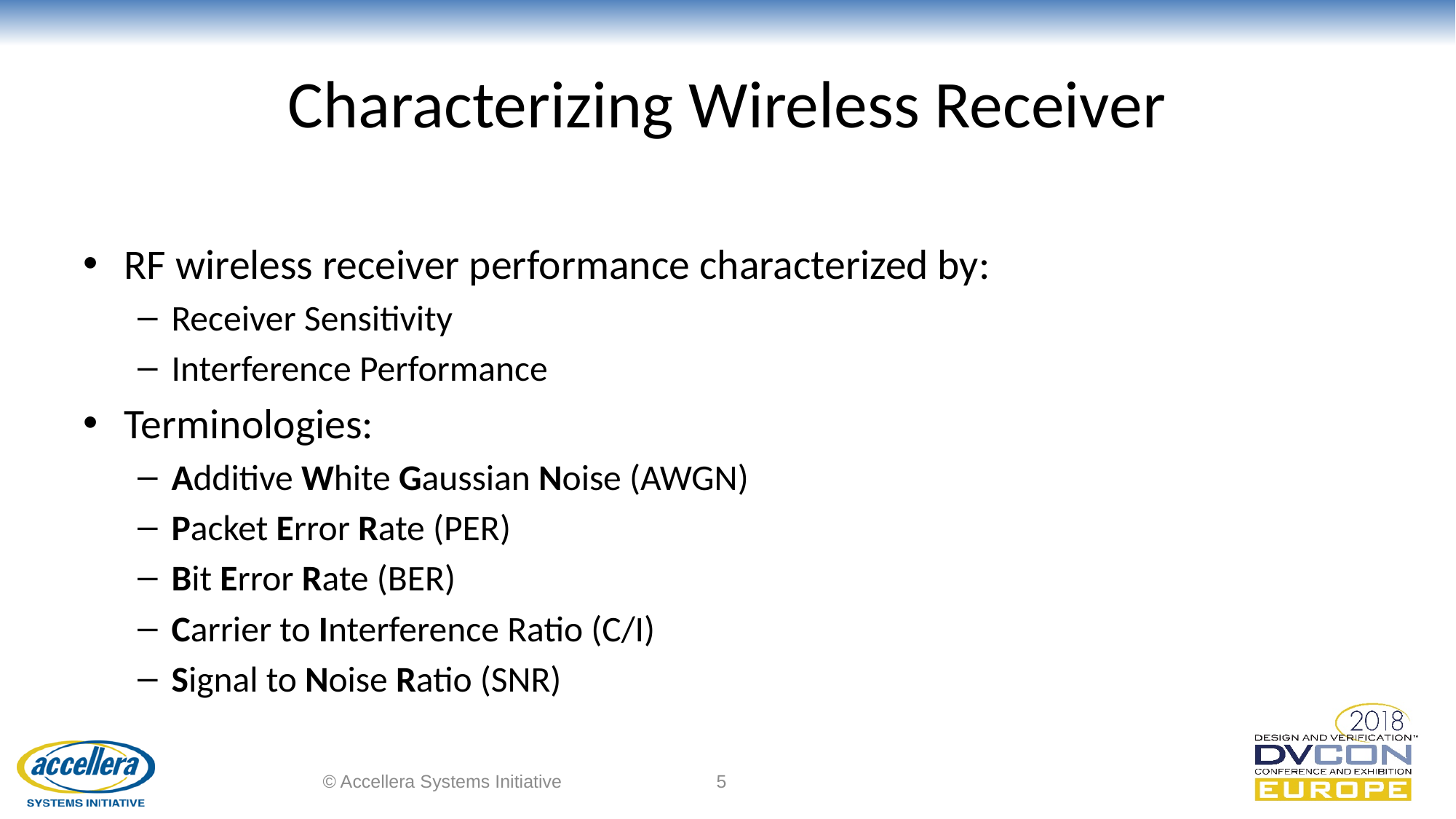

# Characterizing Wireless Receiver

RF wireless receiver performance characterized by:
Receiver Sensitivity
Interference Performance
Terminologies:
Additive White Gaussian Noise (AWGN)
Packet Error Rate (PER)
Bit Error Rate (BER)
Carrier to Interference Ratio (C/I)
Signal to Noise Ratio (SNR)
© Accellera Systems Initiative
5